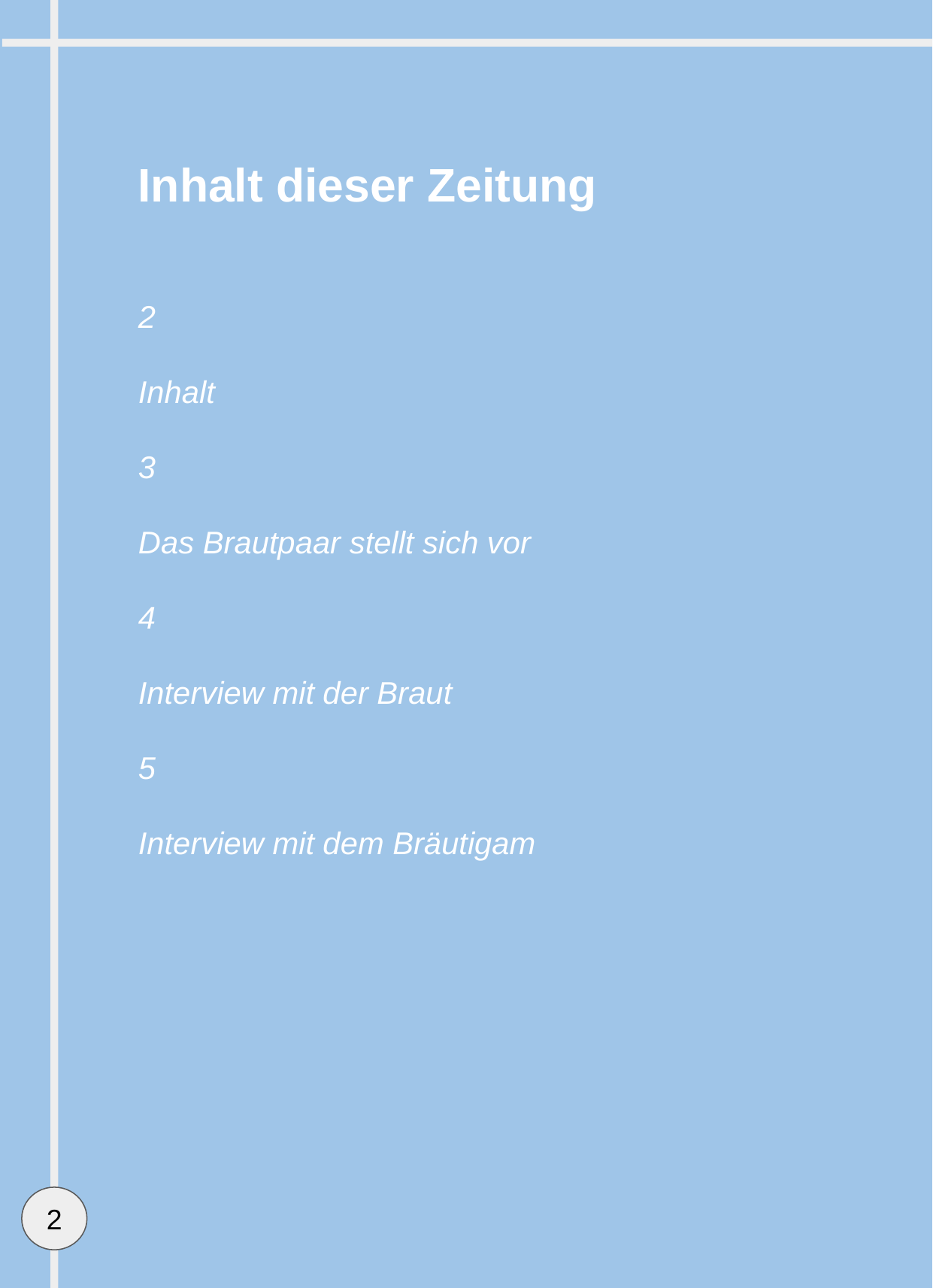

Inhalt dieser Zeitung
2					Inhalt
3					Das Brautpaar stellt sich vor
4					Interview mit der Braut
5					Interview mit dem Bräutigam
2